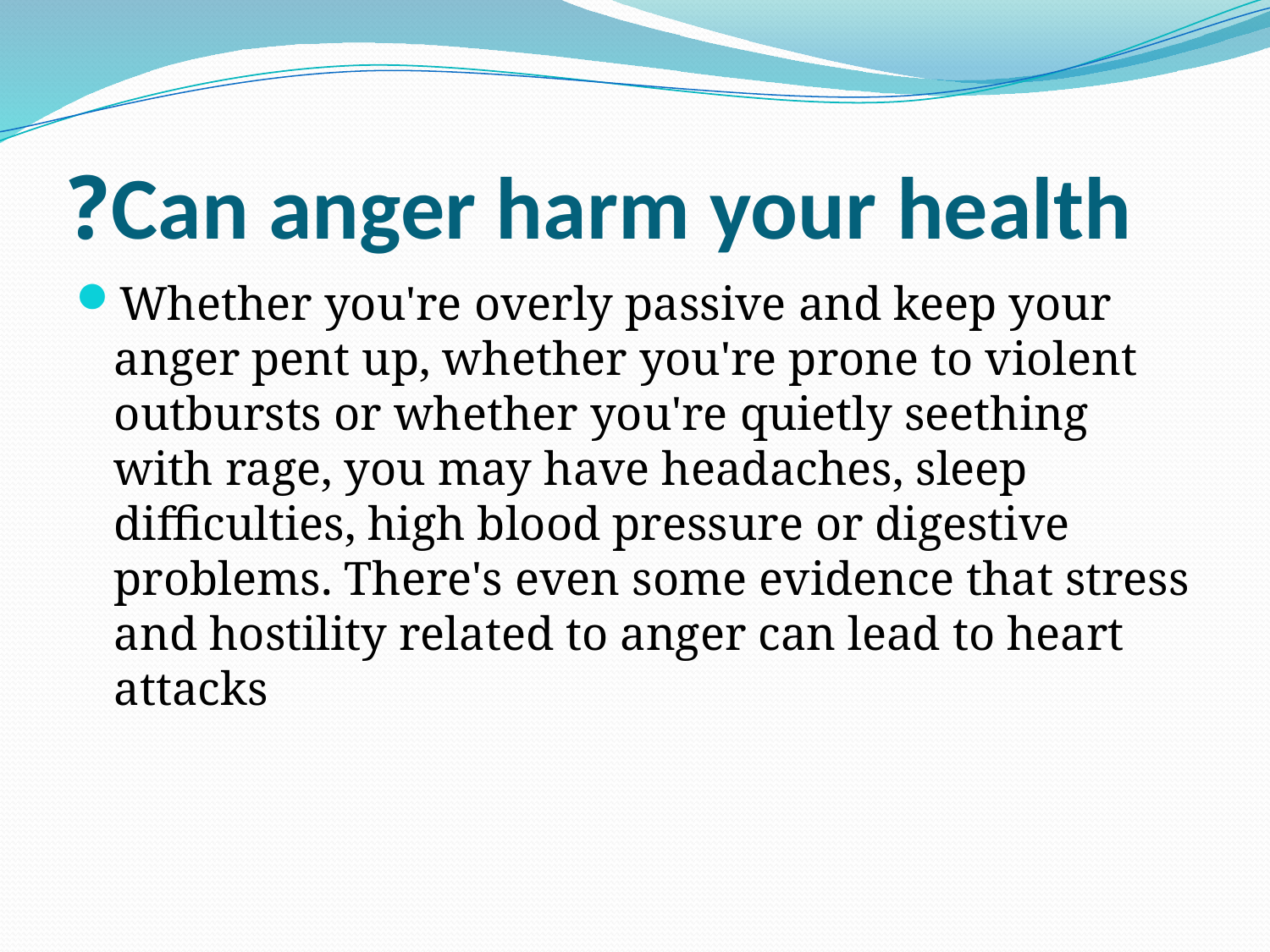

# Can anger harm your health?
Whether you're overly passive and keep your anger pent up, whether you're prone to violent outbursts or whether you're quietly seething with rage, you may have headaches, sleep difficulties, high blood pressure or digestive problems. There's even some evidence that stress and hostility related to anger can lead to heart attacks